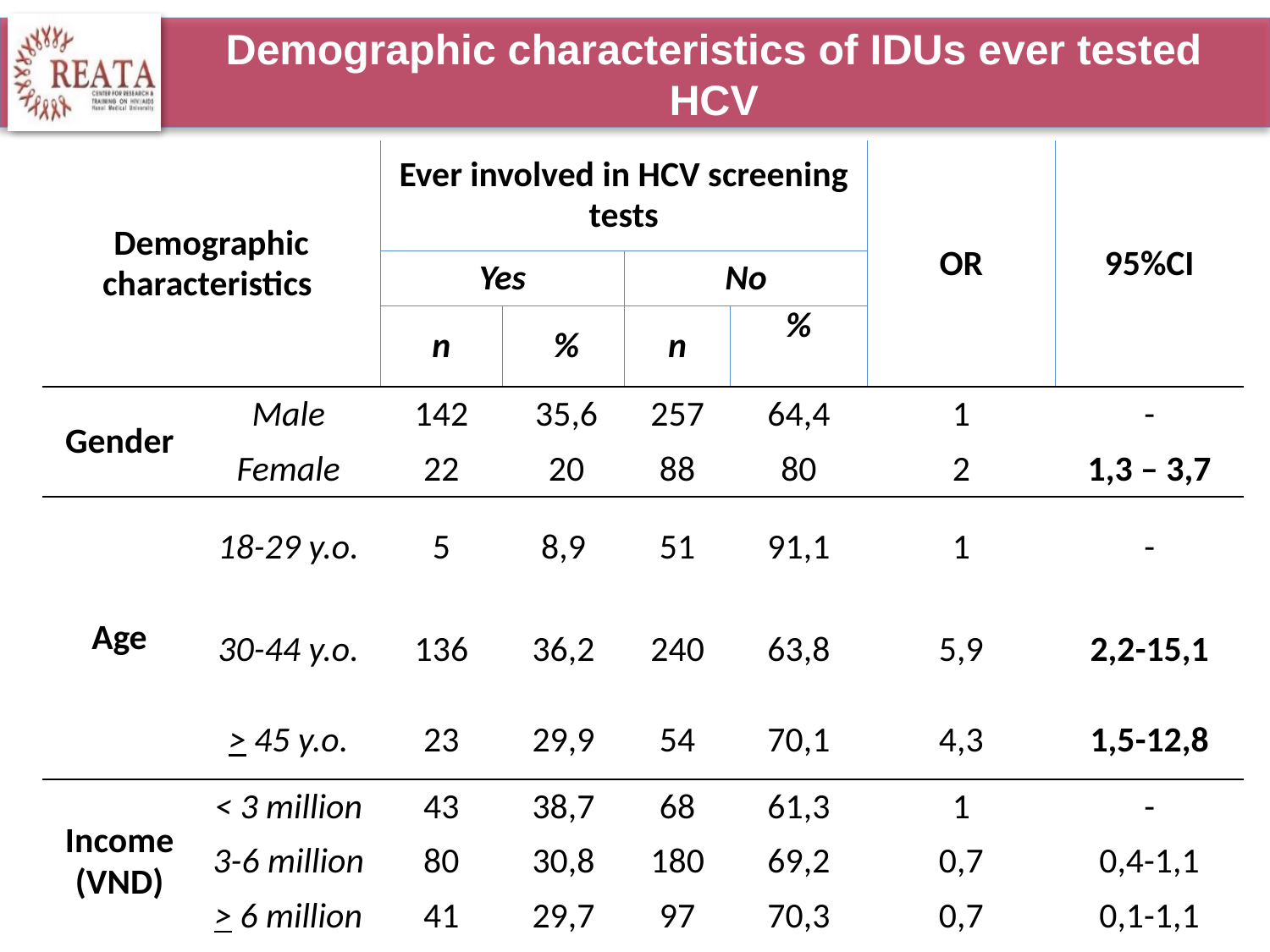

Demographic characteristics of IDUs ever tested HCV
| Demographic characteristics |  | Ever involved in HCV screening tests |  |  |  | OR | 95%CI |
| --- | --- | --- | --- | --- | --- | --- | --- |
|  |  | Yes |  | No |  |  |  |
|  |  | n | % | n | % |  |  |
| Gender | Male | 142 | 35,6 | 257 | 64,4 | 1 | - |
|  | Female | 22 | 20 | 88 | 80 | 2 | 1,3 – 3,7 |
| Age | 18-29 y.o. | 5 | 8,9 | 51 | 91,1 | 1 | - |
|  | 30-44 y.o. | 136 | 36,2 | 240 | 63,8 | 5,9 | 2,2-15,1 |
|  | > 45 y.o. | 23 | 29,9 | 54 | 70,1 | 4,3 | 1,5-12,8 |
| Income (VND) | < 3 million | 43 | 38,7 | 68 | 61,3 | 1 | - |
|  | 3-6 million | 80 | 30,8 | 180 | 69,2 | 0,7 | 0,4-1,1 |
|  | ­> 6 million | 41 | 29,7 | 97 | 70,3 | 0,7 | 0,1-1,1 |